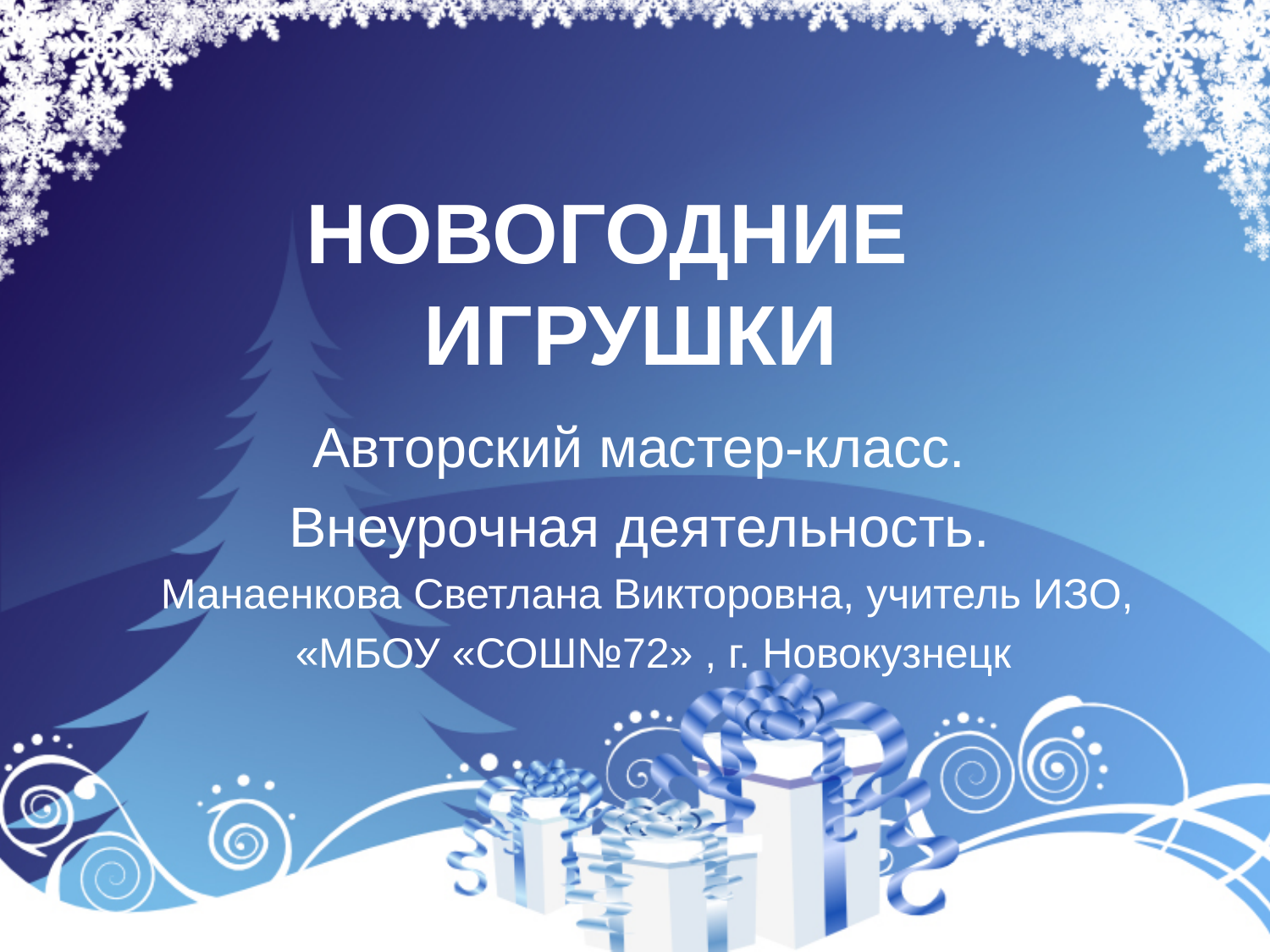

# НОВОГОДНИЕ   ИГРУШКИ

Авторский мастер-класс.
Внеурочная деятельность.
Манаенкова Светлана Викторовна, учитель ИЗО,
 «МБОУ «СОШ№72» , г. Новокузнецк